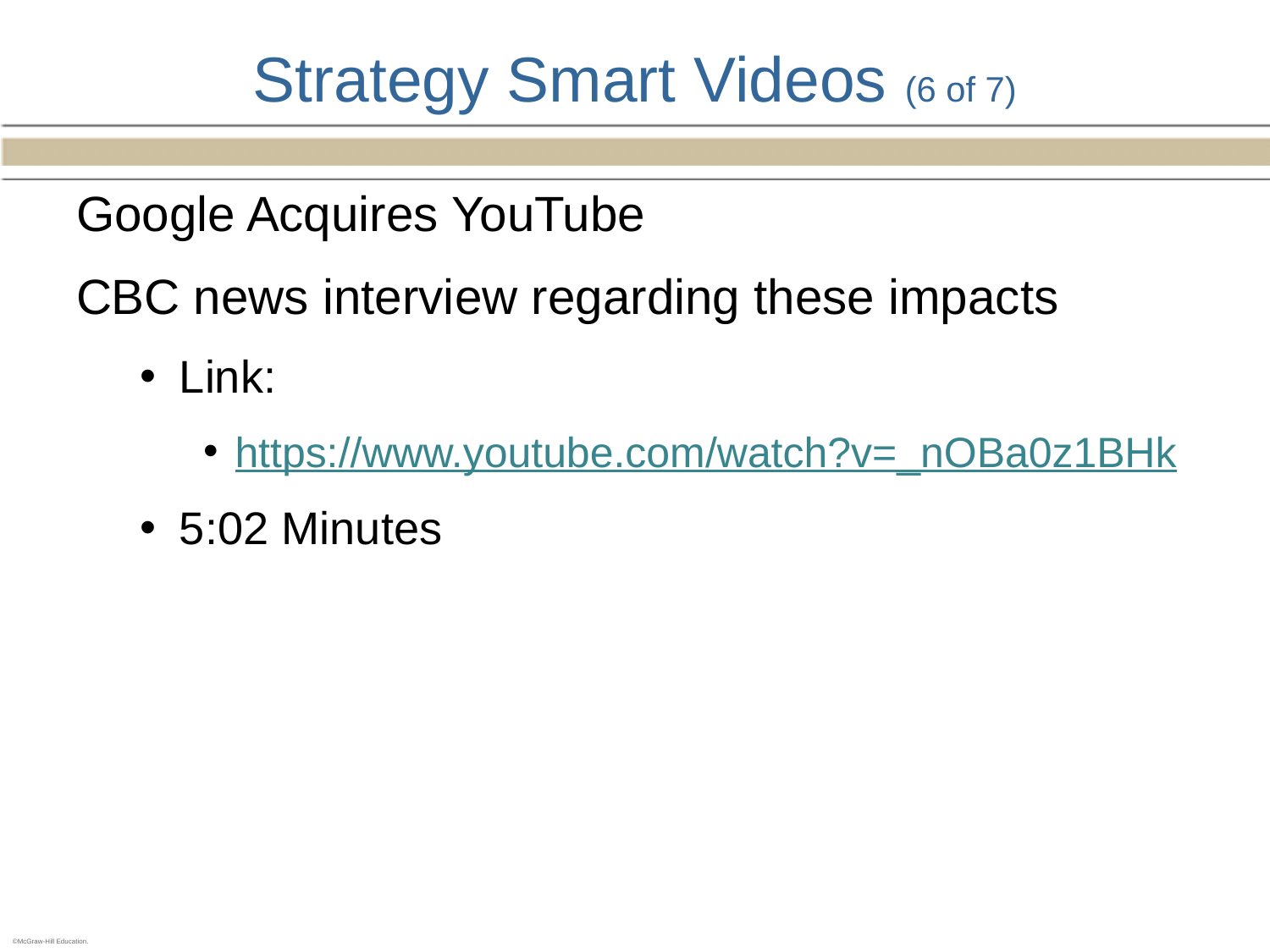

# Strategy Smart Videos (6 of 7)
Google Acquires YouTube
CBC news interview regarding these impacts
Link:
https://www.youtube.com/watch?v=_nOBa0z1BHk
5:02 Minutes